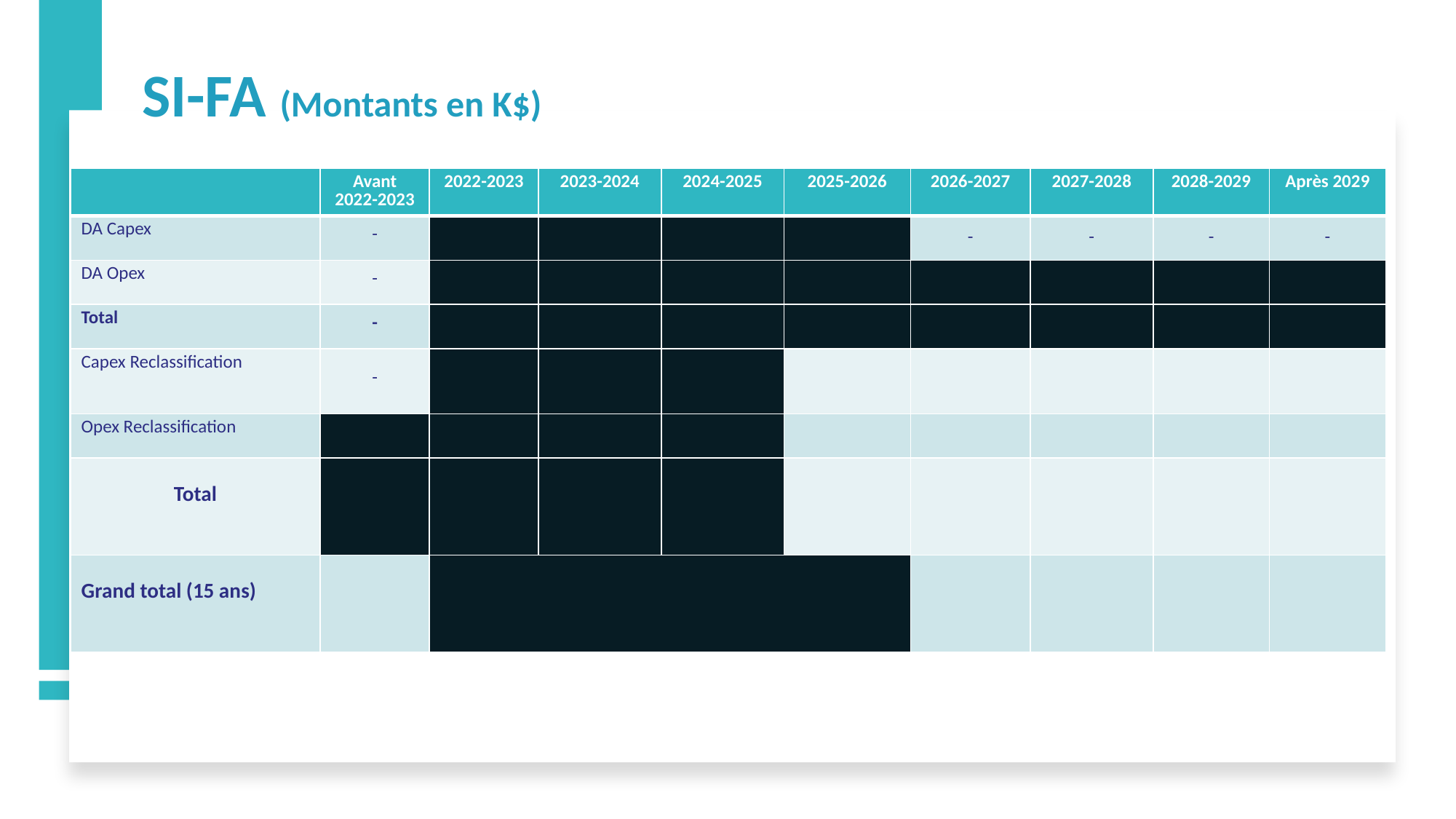

# SI-FA (Montants en K$)

|  | Avant 2022-2023 | 2022-2023 | 2023-2024 | 2024-2025 | 2025-2026 | 2026-2027 | 2027-2028 | 2028-2029 | Après 2029 |
| --- | --- | --- | --- | --- | --- | --- | --- | --- | --- |
| DA Capex | - |  |  |  |  | - | - | - | - |
| DA Opex | - |  |  |  |  |  |  |  |  |
| Total | - |  |  |  |  |  |  |  |  |
| Capex Reclassification | - |  |  |  |  |  |  |  |  |
| Opex Reclassification |  |  |  |  |  |  |  |  |  |
| Total |  |  |  |  |  |  |  |  |  |
| Grand total (15 ans) |  |  |  |  |  |  |  |  |  |